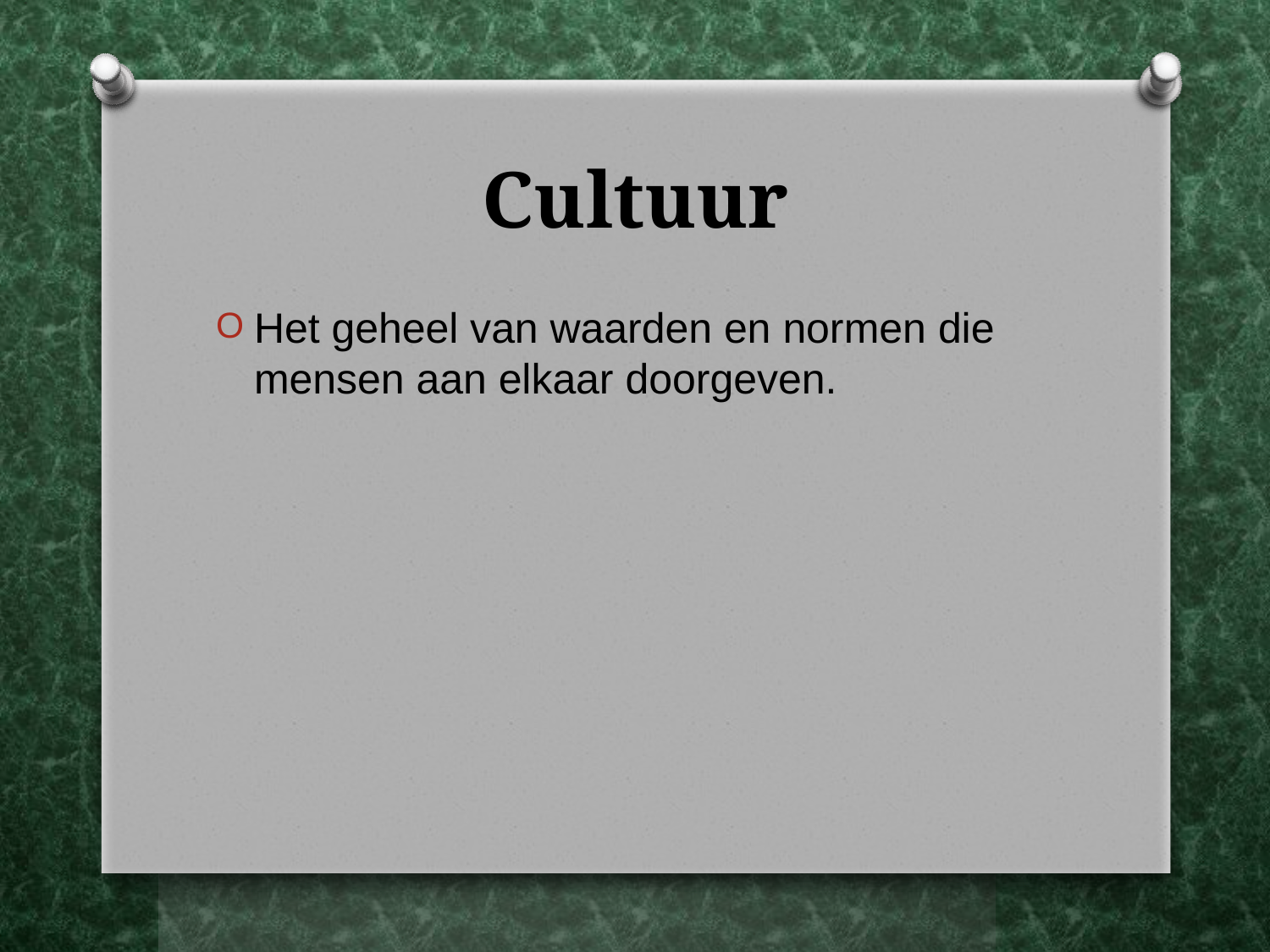

# Cultuur
Het geheel van waarden en normen die mensen aan elkaar doorgeven.